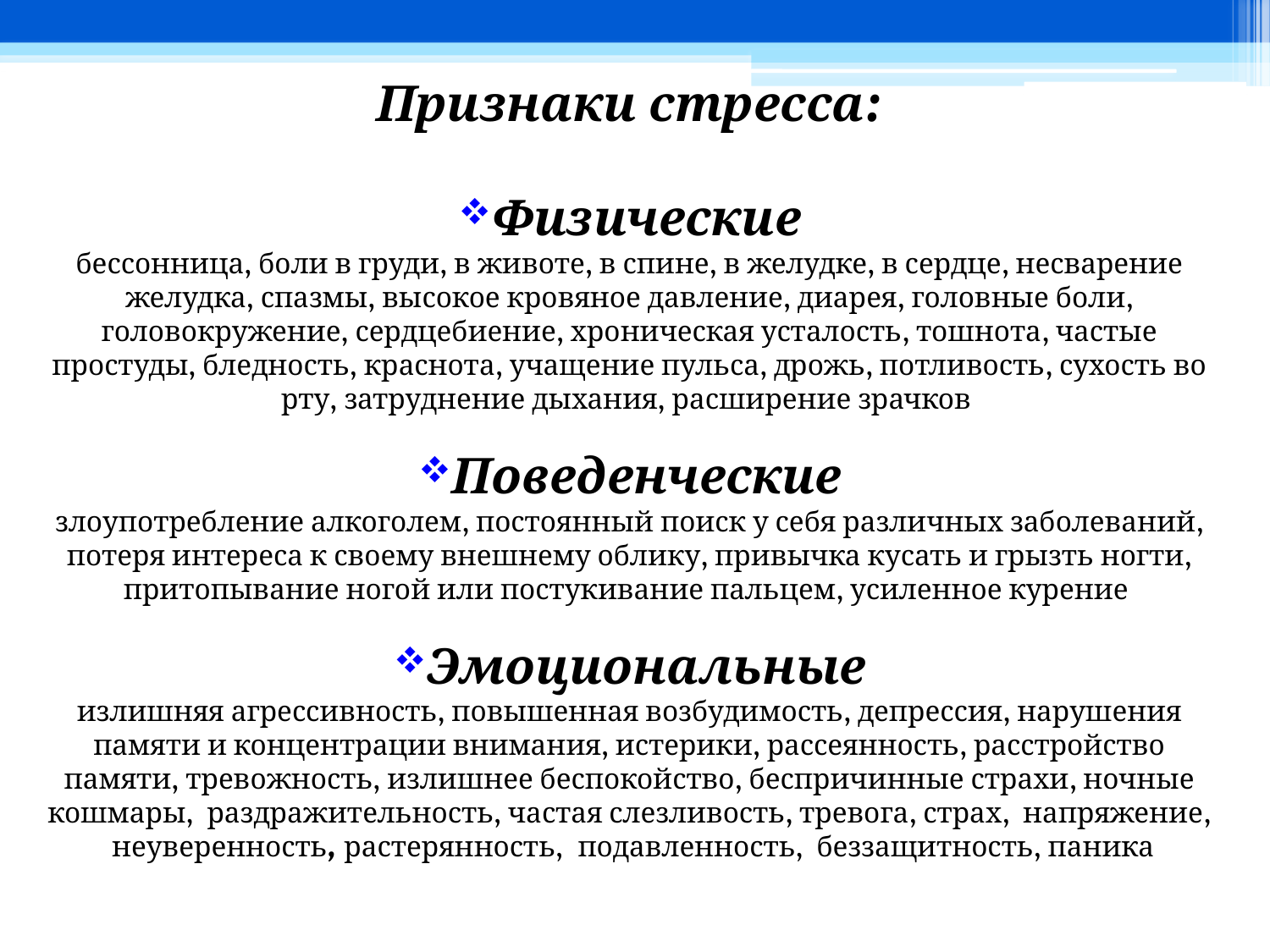

Признаки стресса:

Физические
бессонница, боли в груди, в животе, в спине, в желудке, в сердце, несварение желудка, спазмы, высокое кровяное давление, диарея, головные боли, головокружение, сердцебиение, хроническая усталость, тошнота, частые простуды, бледность, краснота, учащение пульса, дрожь, потливость, сухость во рту, затруднение дыхания, расширение зрачков
Поведенческие
злоупотребление алкоголем, постоянный поиск у себя различных заболеваний, потеря интереса к своему внешнему облику, привычка кусать и грызть ногти, притопывание ногой или постукивание пальцем, усиленное курение
Эмоциональные
излишняя агрессивность, повышенная возбудимость, депрессия, нарушения памяти и концентрации внимания, истерики, рассеянность, расстройство памяти, тревожность, излишнее беспокойство, беспричинные страхи, ночные кошмары,  раздражительность, частая слезливость, тревога, страх,  напряжение,   неуверенность, растерянность,  подавленность,  беззащитность, паника